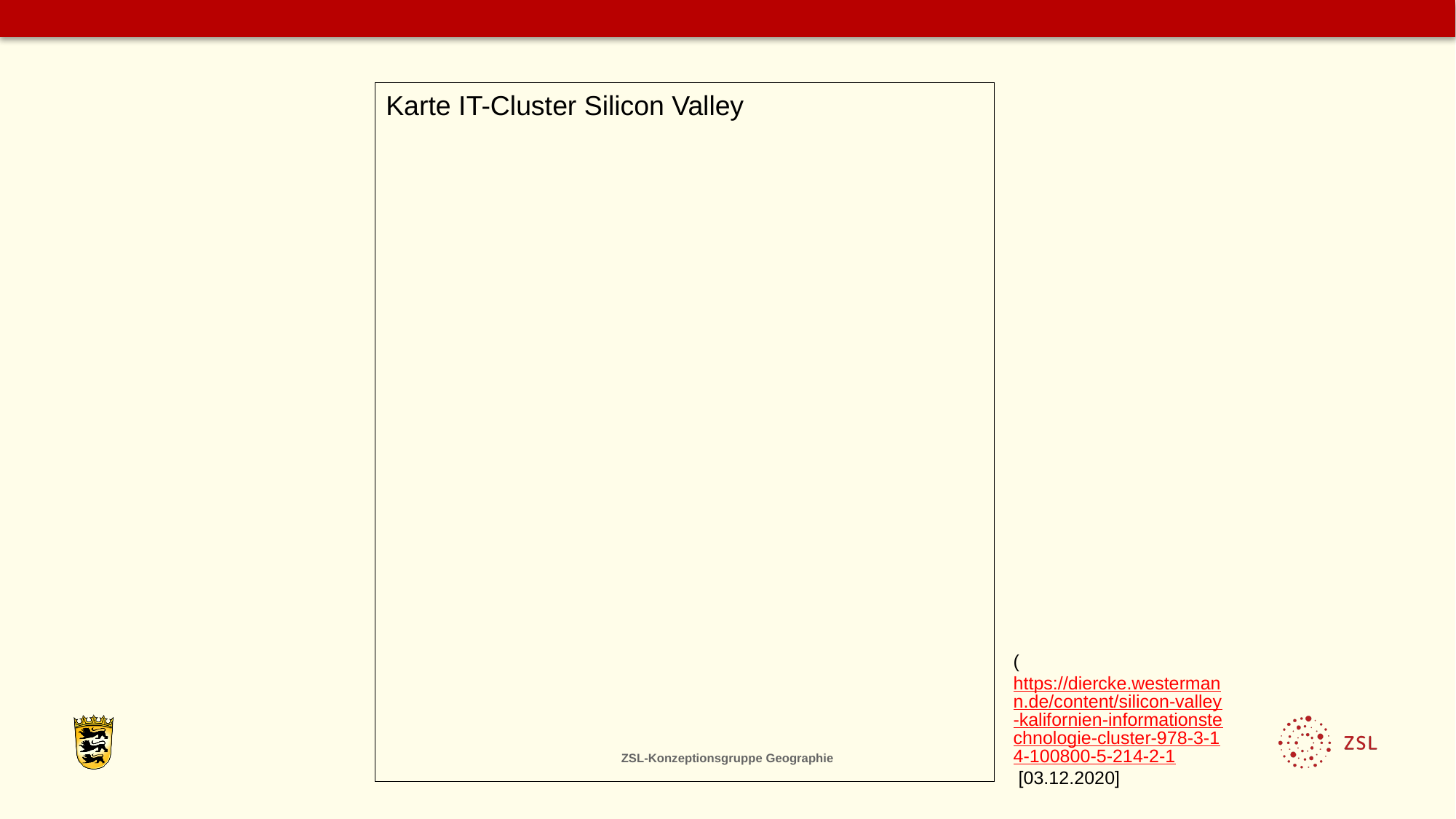

Karte IT-Cluster Silicon Valley

(https://diercke.westermann.de/content/silicon-valley-kalifornien-informationstechnologie-cluster-978-3-14-100800-5-214-2-1 [03.12.2020]
ZSL-Konzeptionsgruppe Geographie